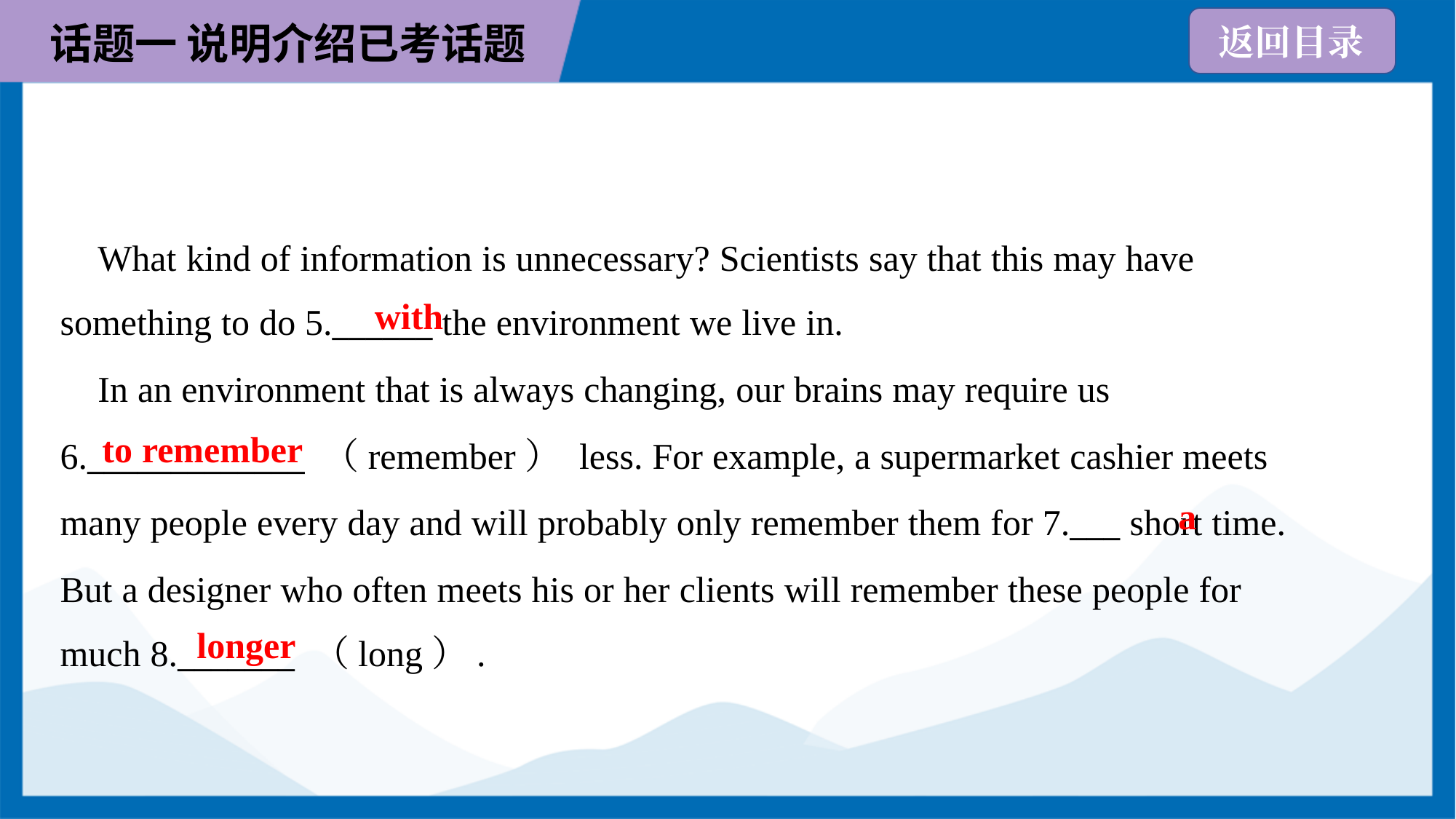

What kind of information is unnecessary? Scientists say that this may have
something to do 5.______ the environment we live in.
with
    In an environment that is always changing, our brains may require us
6._____________ （remember） less. For example, a supermarket cashier meets
many people every day and will probably only remember them for 7.___ short time.
But a designer who often meets his or her clients will remember these people for
much 8._______ （long）.
to remember
a
longer